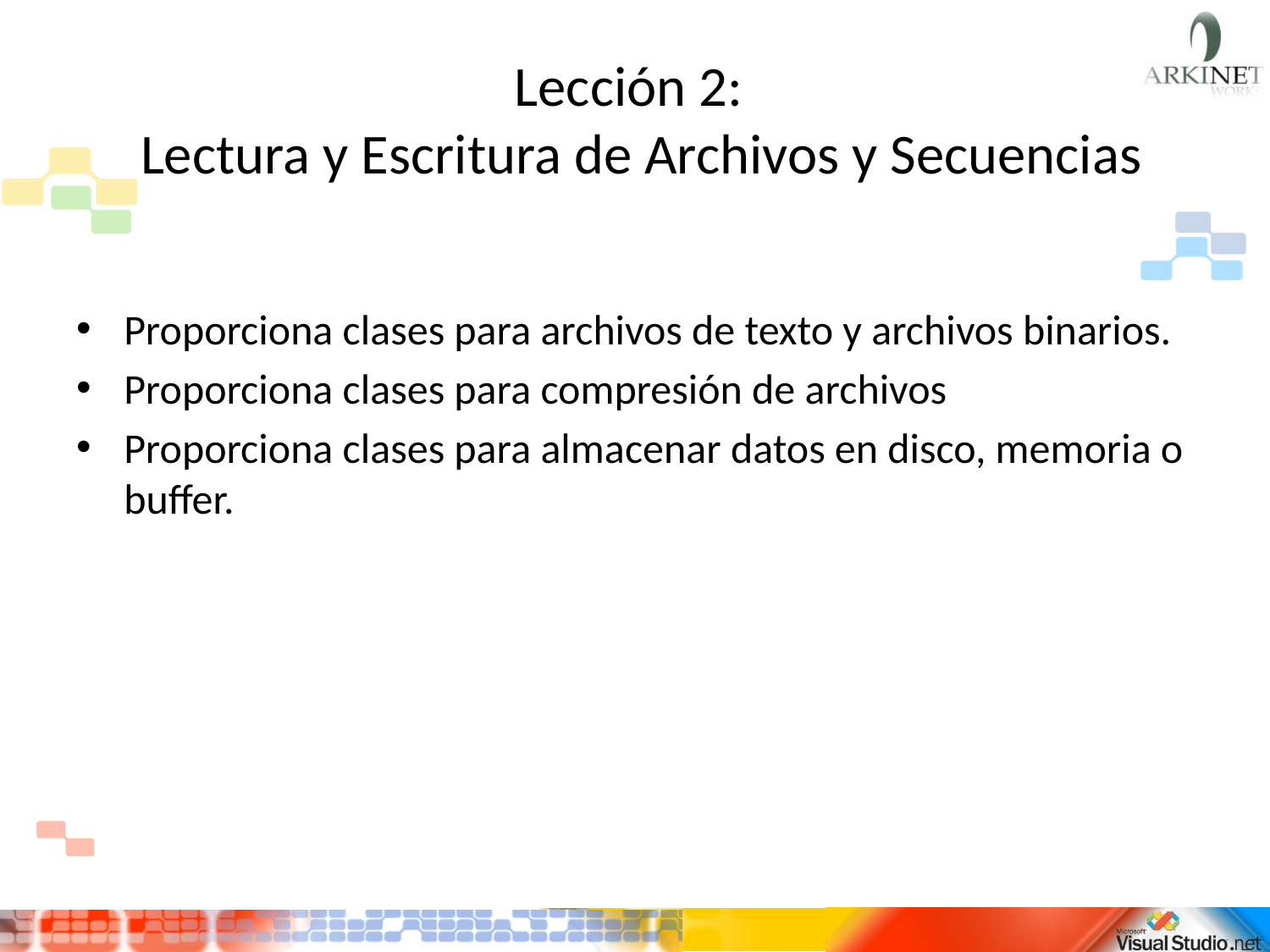

# Lección 2: Lectura y Escritura de Archivos y Secuencias
Proporciona clases para archivos de texto y archivos binarios.
Proporciona clases para compresión de archivos
Proporciona clases para almacenar datos en disco, memoria o buffer.